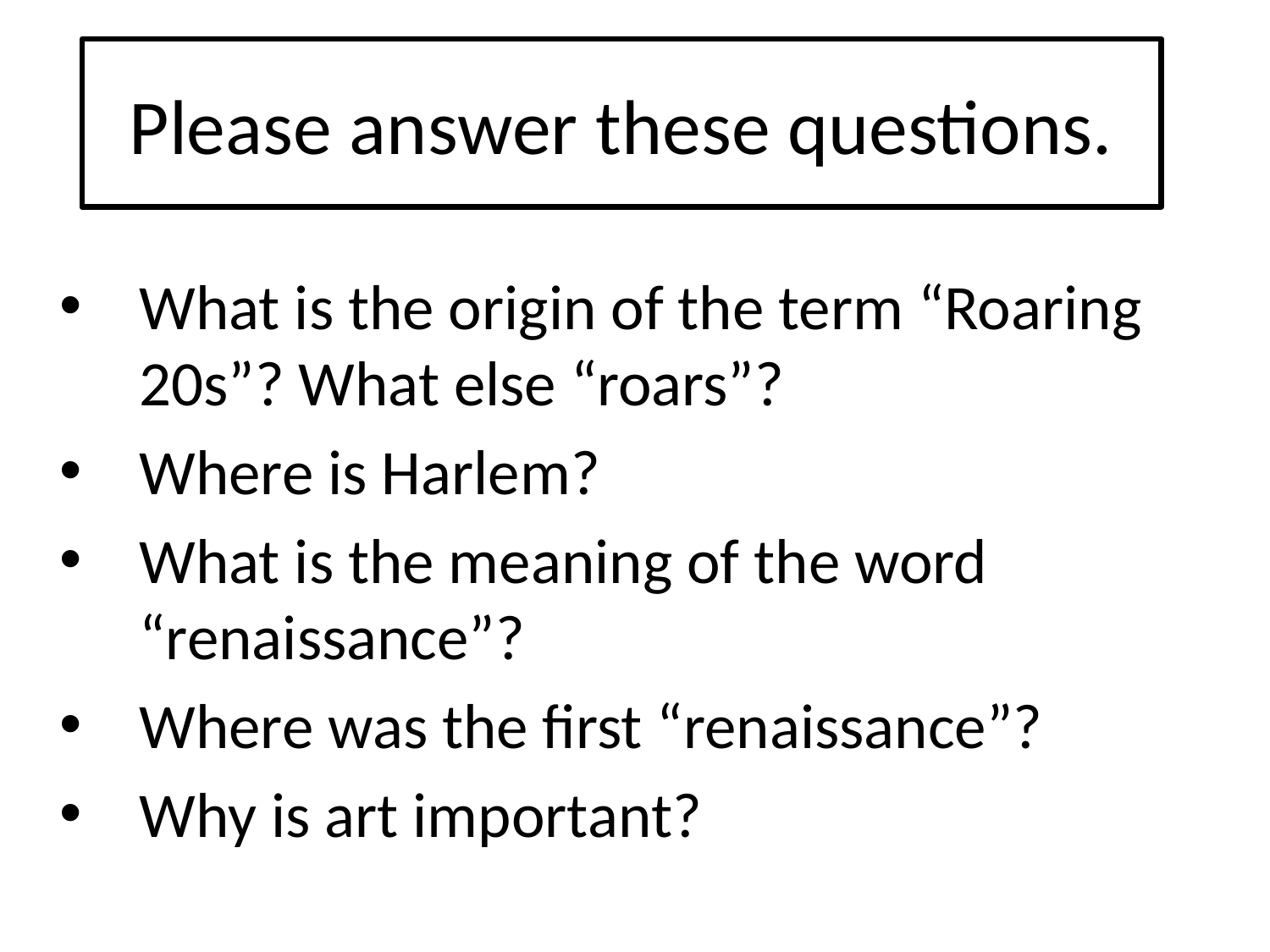

# Please answer these questions.
What is the origin of the term “Roaring 20s”? What else “roars”?
Where is Harlem?
What is the meaning of the word “renaissance”?
Where was the first “renaissance”?
Why is art important?